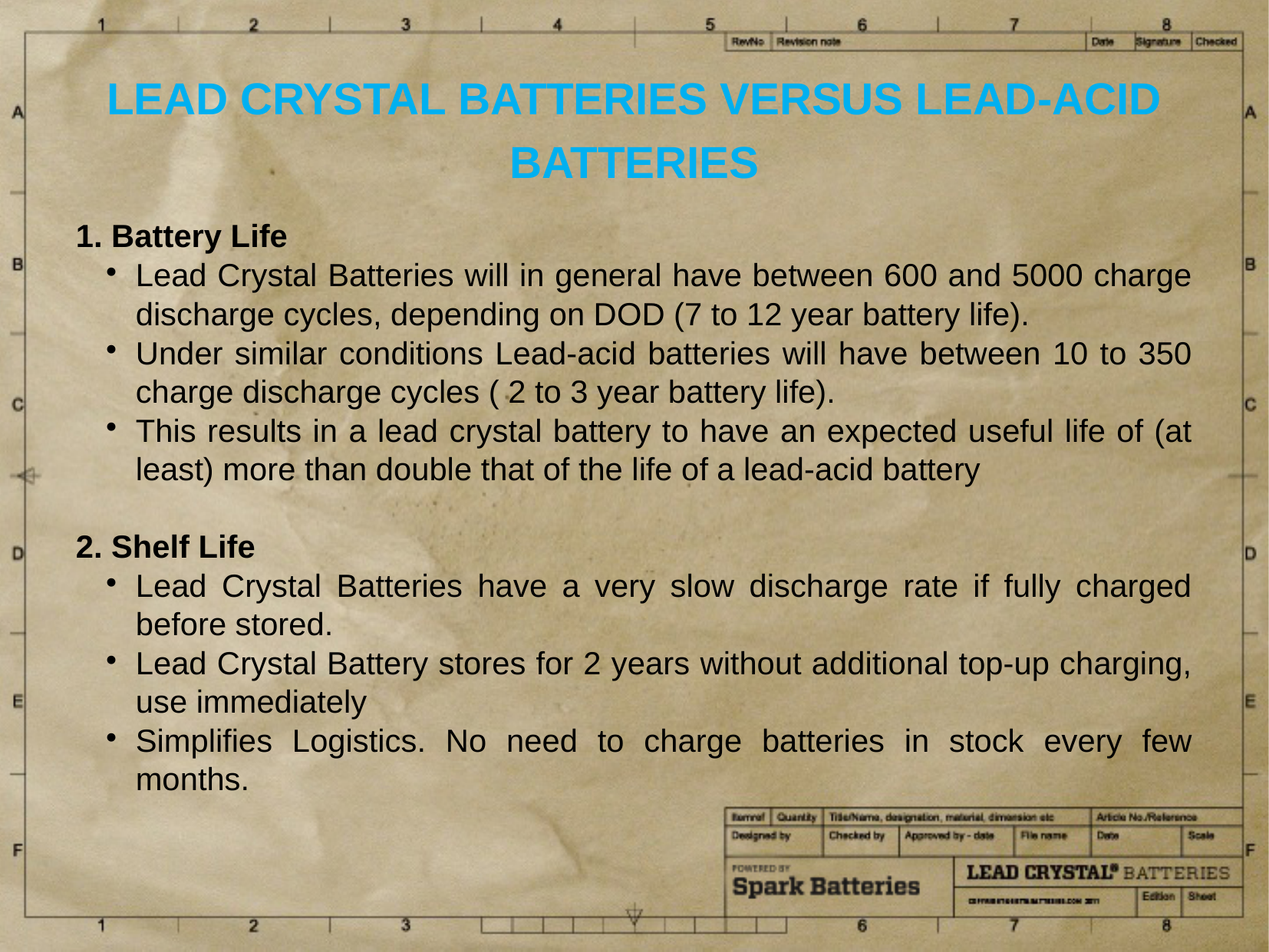

LEAD CRYSTAL BATTERIES VERSUS LEAD-ACID BATTERIES
1. Battery Life
Lead Crystal Batteries will in general have between 600 and 5000 charge discharge cycles, depending on DOD (7 to 12 year battery life).
Under similar conditions Lead-acid batteries will have between 10 to 350 charge discharge cycles ( 2 to 3 year battery life).
This results in a lead crystal battery to have an expected useful life of (at least) more than double that of the life of a lead-acid battery
2. Shelf Life
Lead Crystal Batteries have a very slow discharge rate if fully charged before stored.
Lead Crystal Battery stores for 2 years without additional top-up charging, use immediately
Simplifies Logistics. No need to charge batteries in stock every few months.